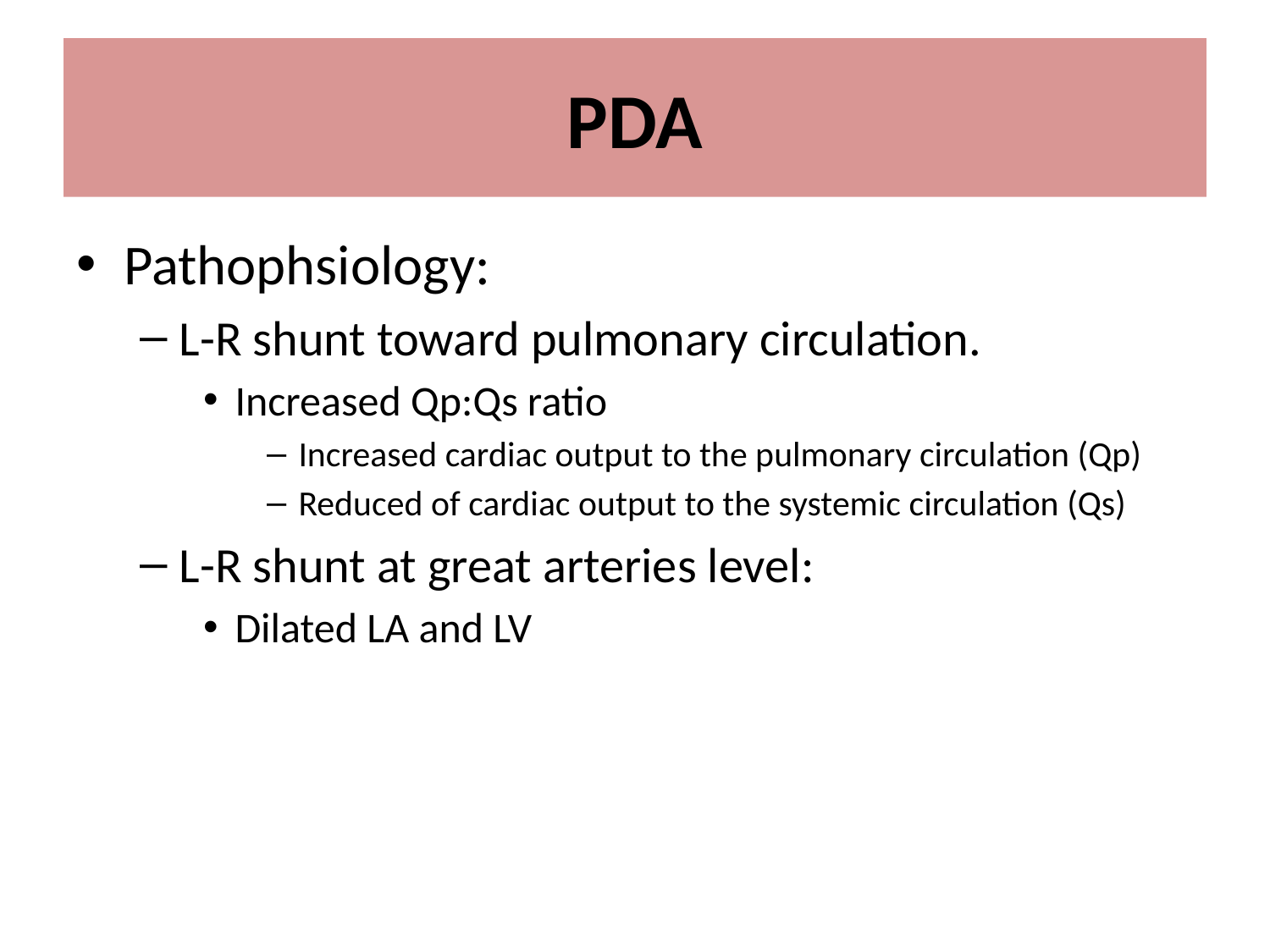

# PDA
Pathophsiology:
L-R shunt toward pulmonary circulation.
Increased Qp:Qs ratio
Increased cardiac output to the pulmonary circulation (Qp)
Reduced of cardiac output to the systemic circulation (Qs)
L-R shunt at great arteries level:
Dilated LA and LV